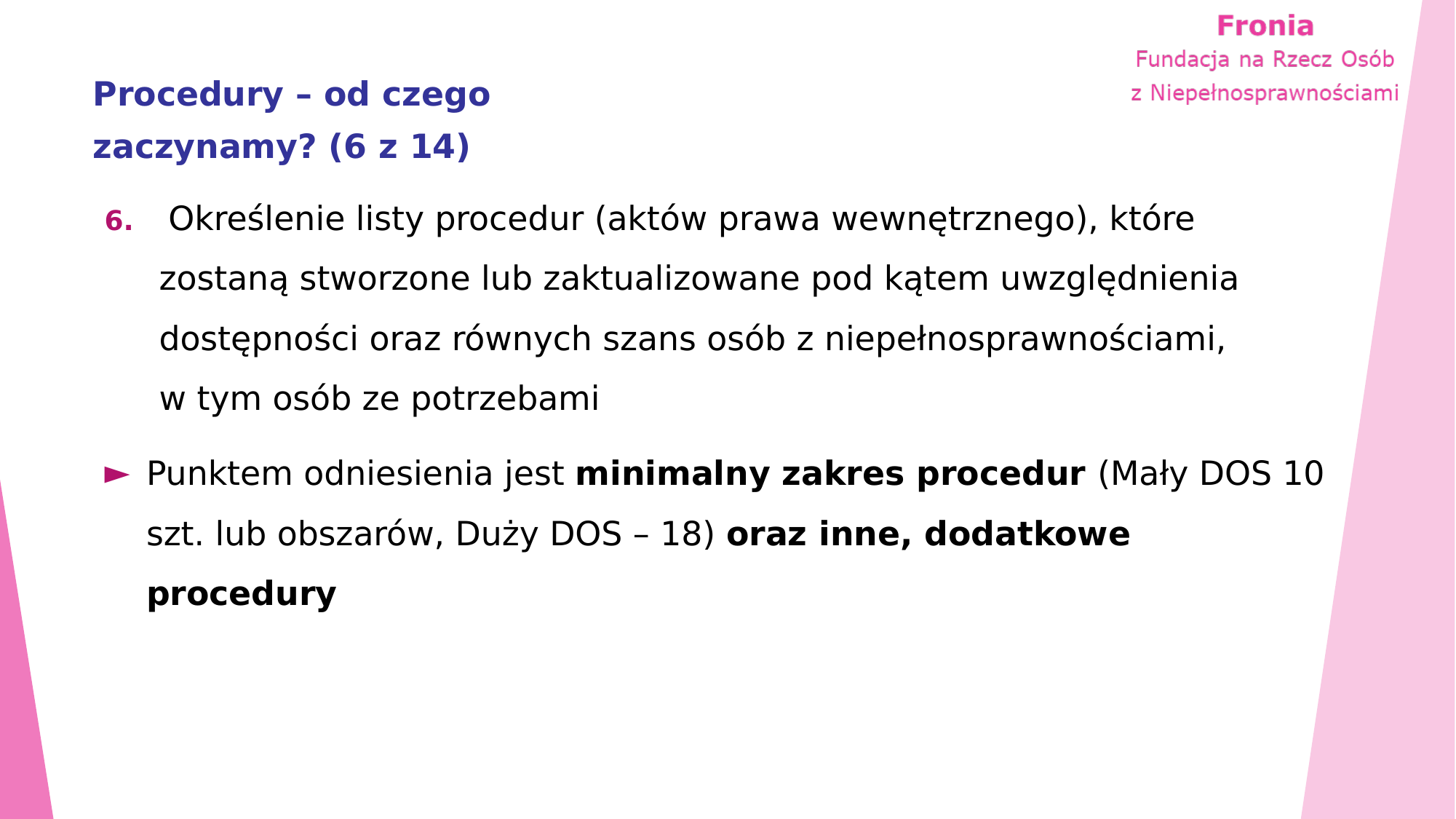

# Procedury – od czego zaczynamy? (6 z 14)

 Określenie listy procedur (aktów prawa wewnętrznego), które zostaną stworzone lub zaktualizowane pod kątem uwzględnienia dostępności oraz równych szans osób z niepełnosprawnościami, w tym osób ze potrzebami
Punktem odniesienia jest minimalny zakres procedur (Mały DOS 10 szt. lub obszarów, Duży DOS – 18) oraz inne, dodatkowe procedury